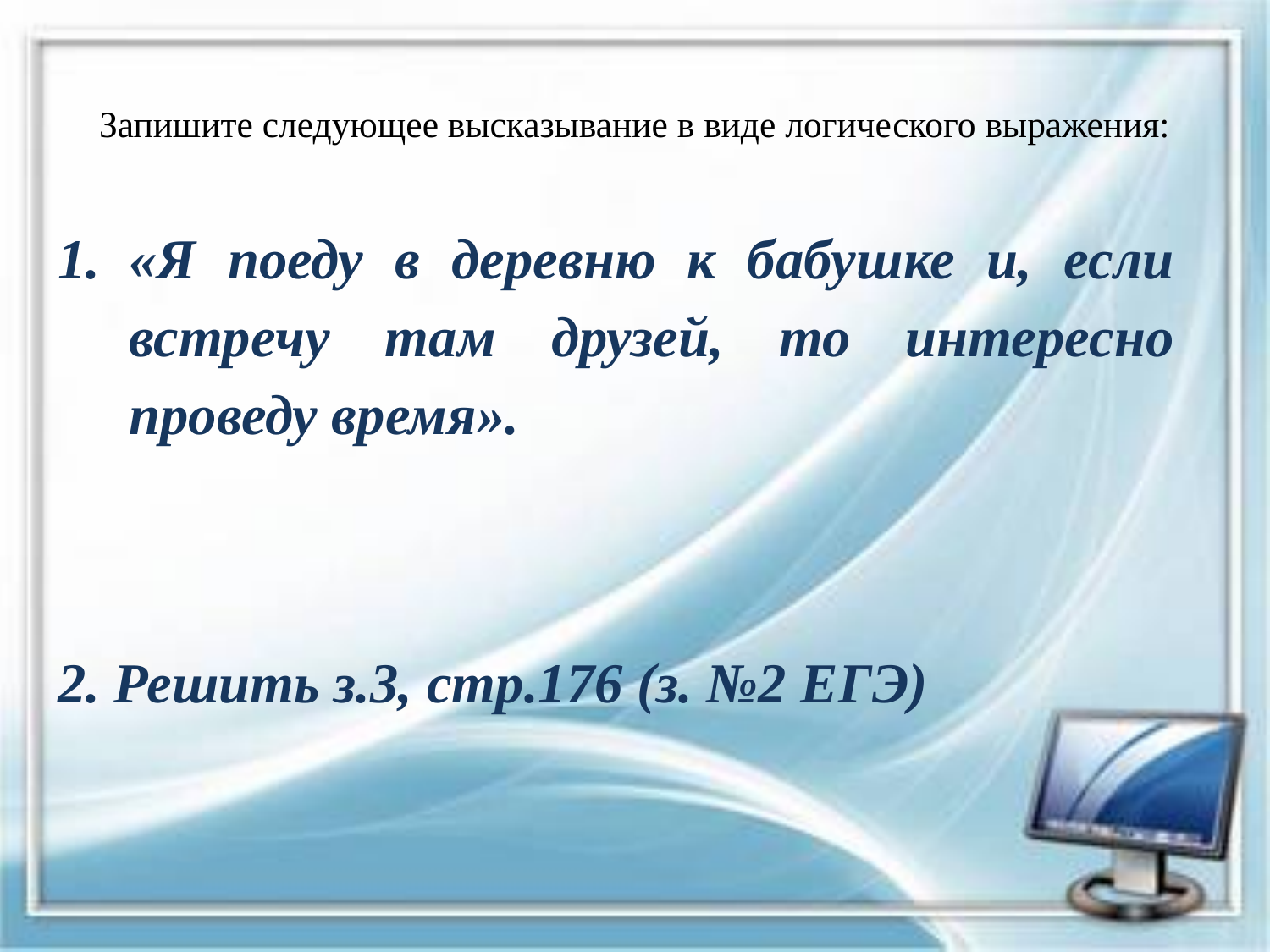

# Запишите следующее высказывание в виде логического выражения:
«Я поеду в деревню к бабушке и, если встречу там друзей, то интересно проведу время».

2. Решить з.3, стр.176 (з. №2 ЕГЭ)